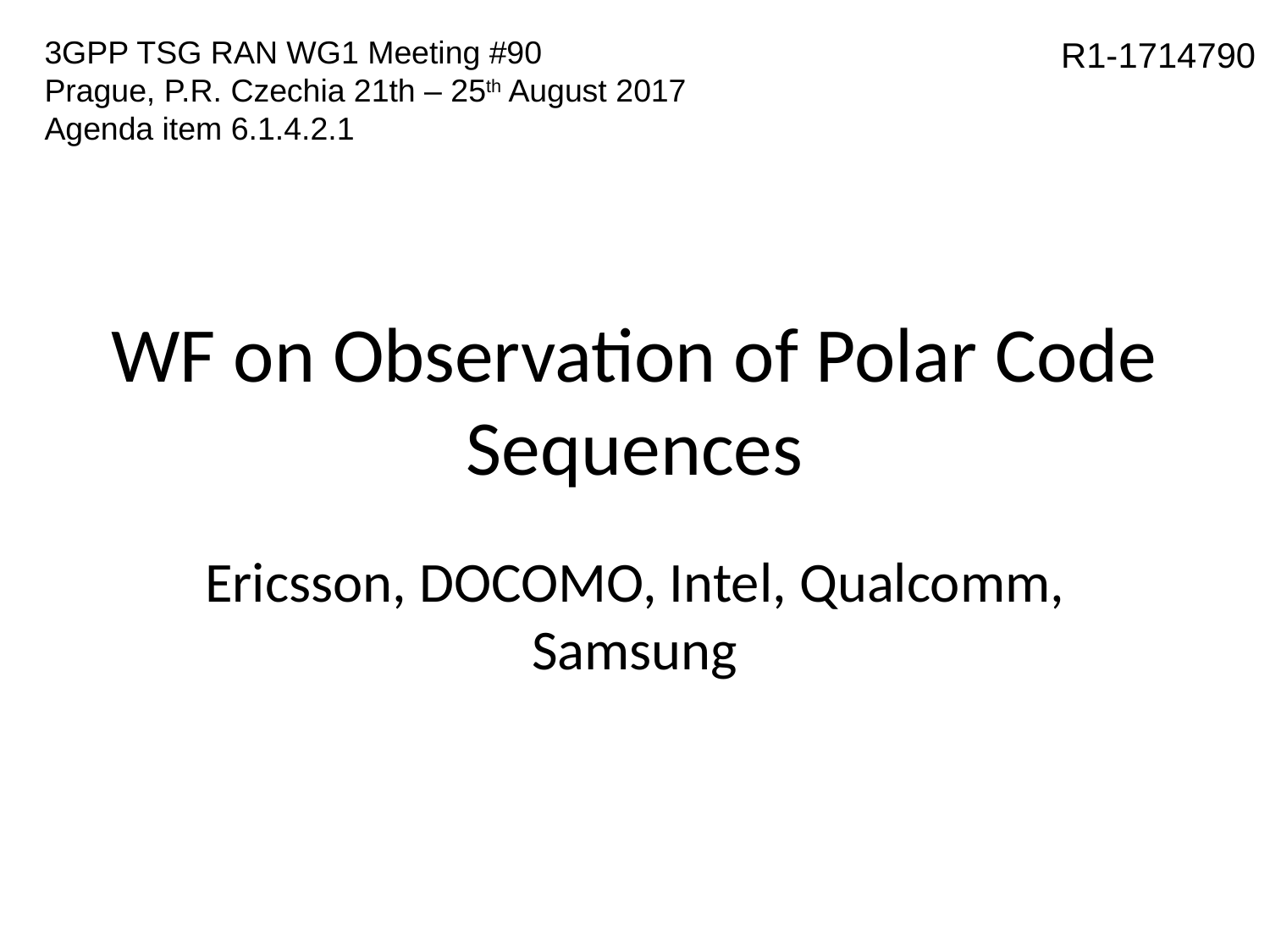

3GPP TSG RAN WG1 Meeting #90
Prague, P.R. Czechia 21th – 25th August 2017
Agenda item 6.1.4.2.1
R1-1714790
# WF on Observation of Polar Code Sequences
Ericsson, DOCOMO, Intel, Qualcomm, Samsung